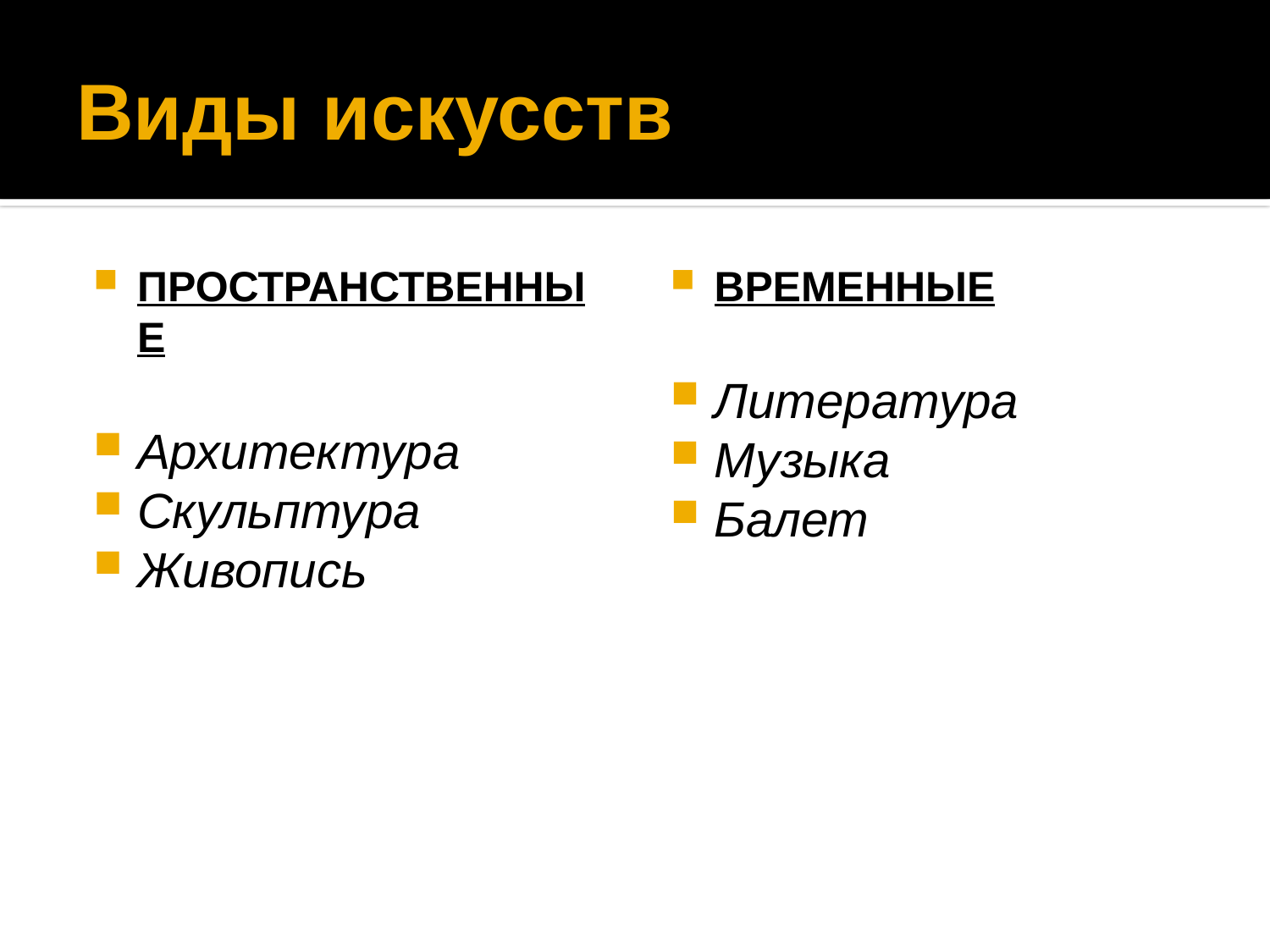

# Виды искусств
ПРОСТРАНСТВЕННЫЕ

Архитектура
Скульптура
Живопись
ВРЕМЕННЫЕ

Литература
Музыка
Балет